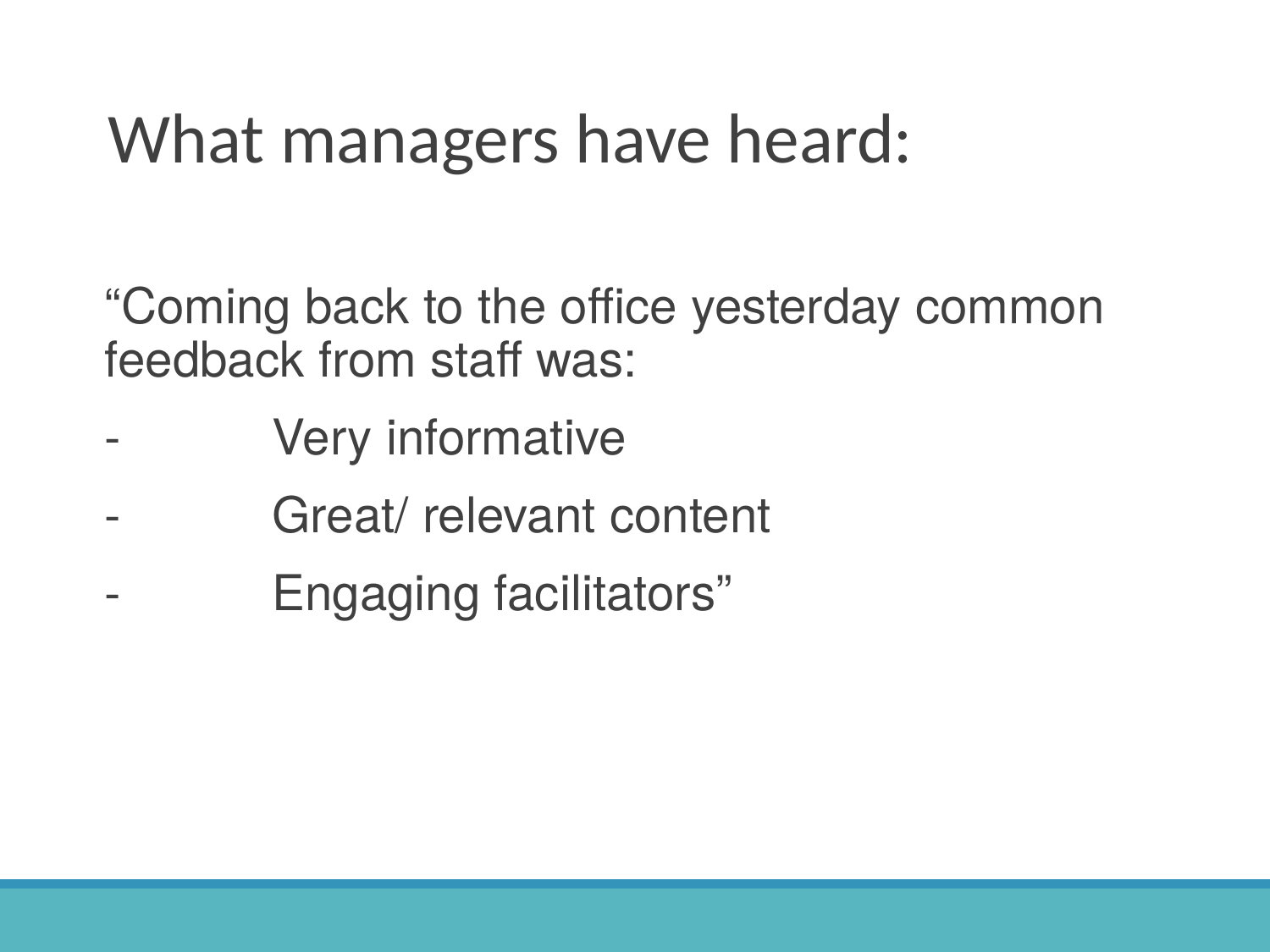

What managers have heard:

“Coming back to the office yesterday common feedback from staff was:
-           Very informative
-           Great/ relevant content
-           Engaging facilitators”